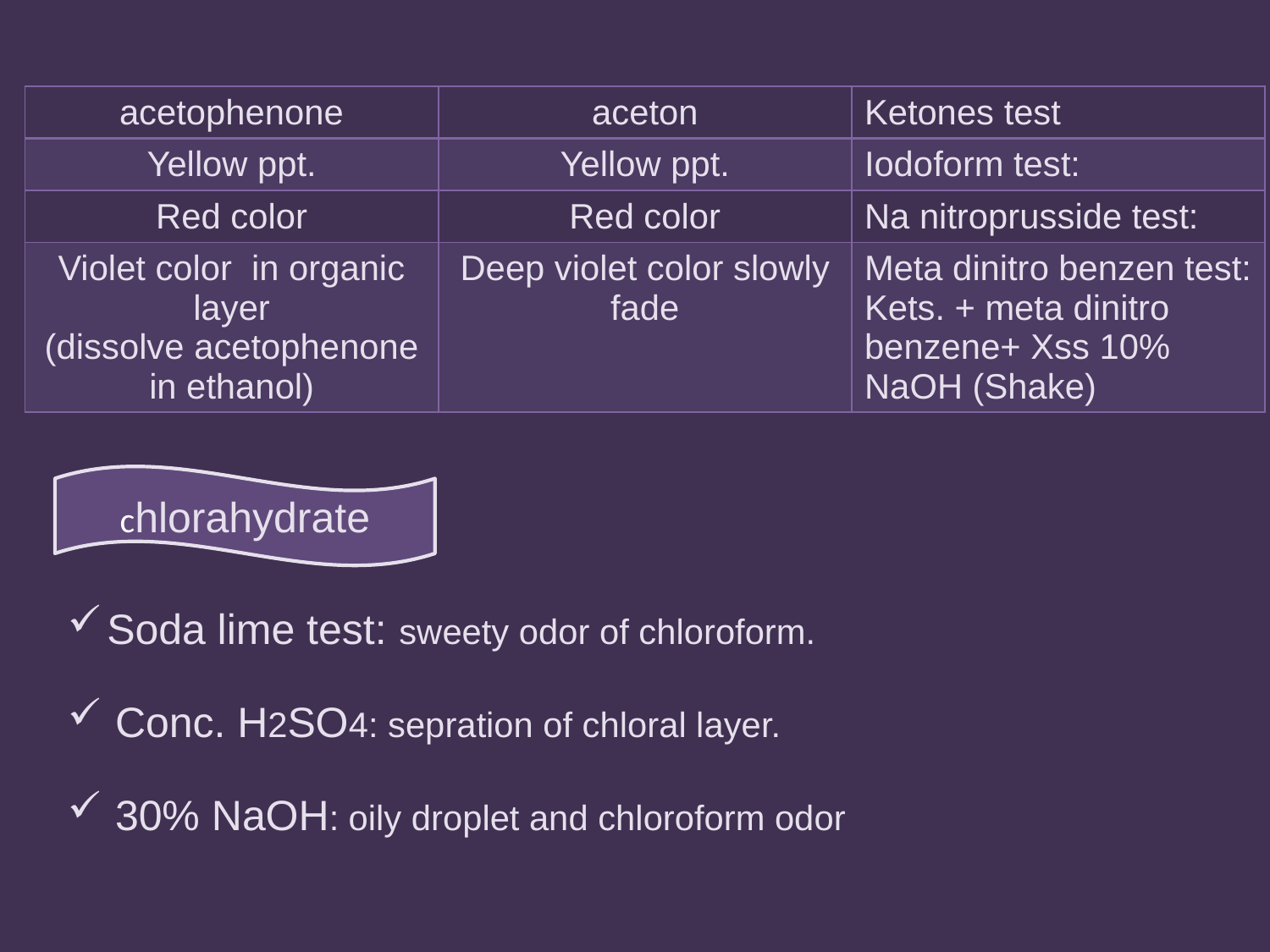

| acetophenone | aceton | Ketones test |
| --- | --- | --- |
| Yellow ppt. | Yellow ppt. | Iodoform test: |
| Red color | Red color | Na nitroprusside test: |
| Violet color in organic layer (dissolve acetophenone in ethanol) | Deep violet color slowly fade | Meta dinitro benzen test: Kets. + meta dinitro benzene+ Xss 10% NaOH (Shake) |
chlorahydrate
Soda lime test: sweety odor of chloroform.

Conc. H2SO4: sepration of chloral layer.

30% NaOH: oily droplet and chloroform odor